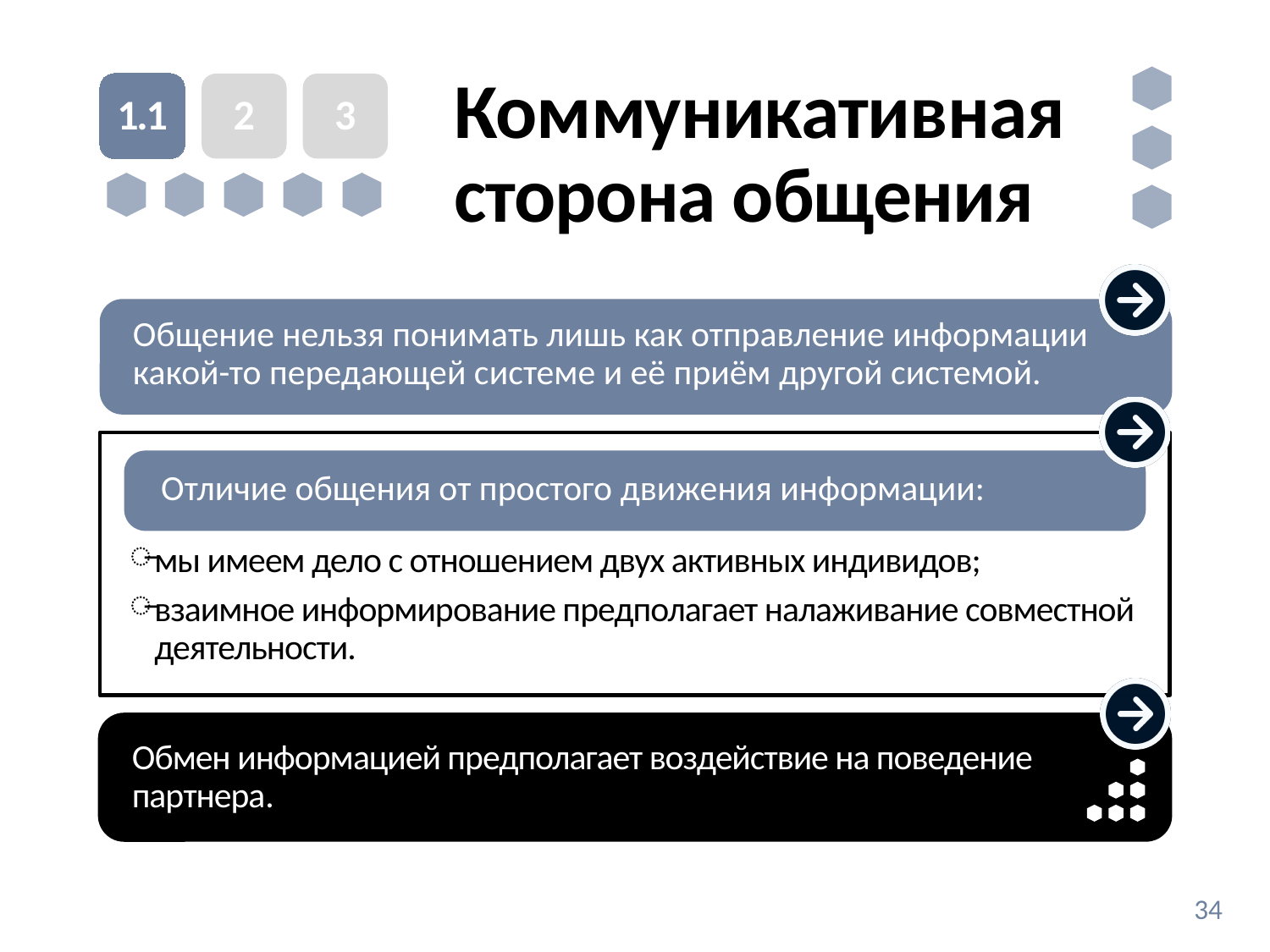

# Коммуникативная сторона общения
1.1
2
3

Общение нельзя понимать лишь как отправление информации какой-то передающей системе и её приём другой системой.

мы имеем дело с отношением двух активных индивидов;
взаимное информирование предполагает налаживание совместной деятельности.
Отличие общения от простого движения информации:

Обмен информацией предполагает воздействие на поведение партнера.

34